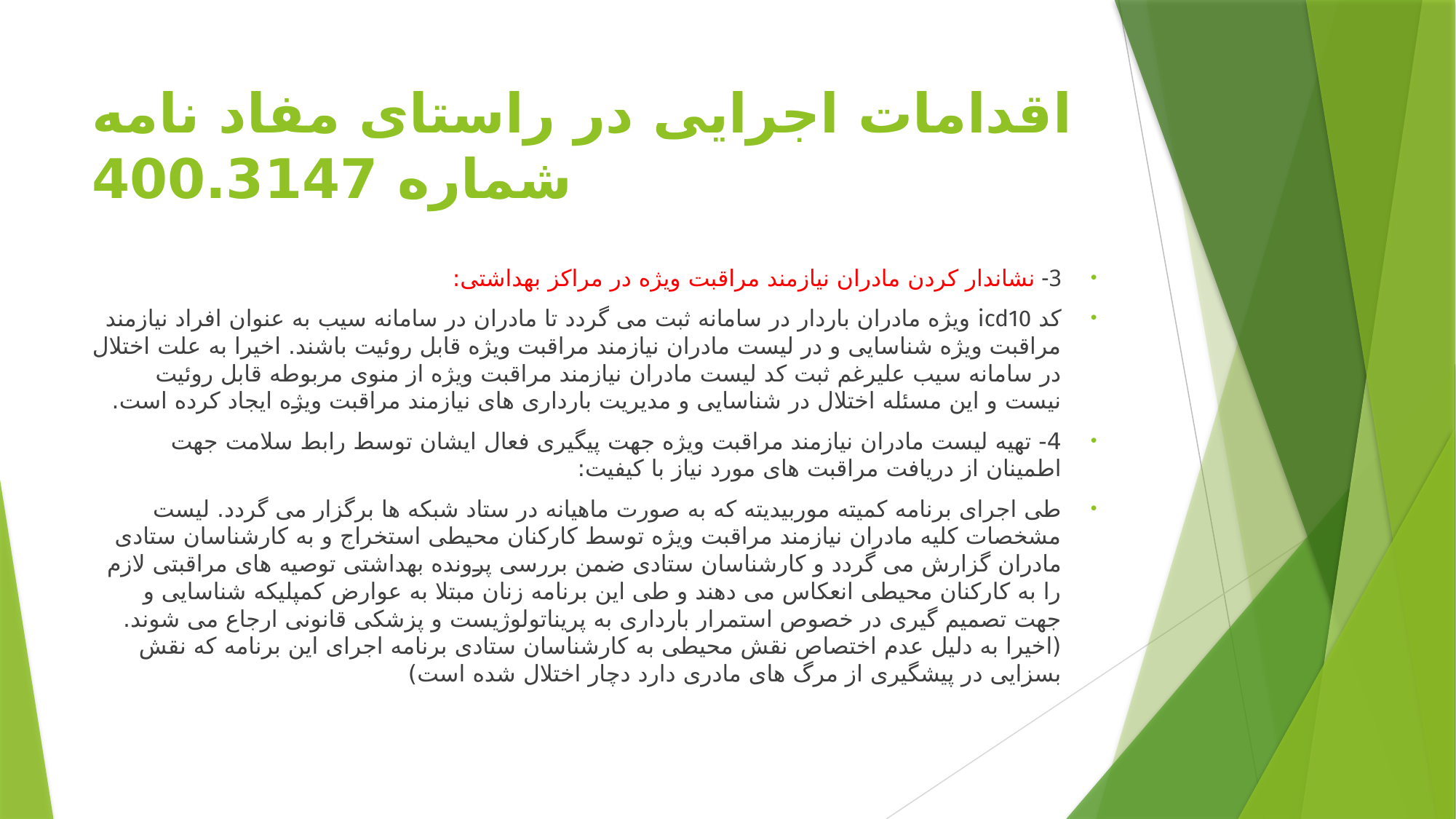

# اقدامات اجرایی در راستای مفاد نامه شماره 400.3147
3- نشاندار کردن مادران نیازمند مراقبت ویژه در مراکز بهداشتی:
کد icd10 ویژه مادران باردار در سامانه ثبت می گردد تا مادران در سامانه سیب به عنوان افراد نیازمند مراقبت ویژه شناسایی و در لیست مادران نیازمند مراقبت ویژه قابل روئیت باشند. اخیرا به علت اختلال در سامانه سیب علیرغم ثبت کد لیست مادران نیازمند مراقبت ویژه از منوی مربوطه قابل روئیت نیست و این مسئله اختلال در شناسایی و مدیریت بارداری های نیازمند مراقبت ویژه ایجاد کرده است.
4- تهیه لیست مادران نیازمند مراقبت ویژه جهت پیگیری فعال ایشان توسط رابط سلامت جهت اطمینان از دریافت مراقبت های مورد نیاز با کیفیت:
طی اجرای برنامه کمیته موربیدیته که به صورت ماهیانه در ستاد شبکه ها برگزار می گردد. لیست مشخصات کلیه مادران نیازمند مراقبت ویژه توسط کارکنان محیطی استخراج و به کارشناسان ستادی مادران گزارش می گردد و کارشناسان ستادی ضمن بررسی پرونده بهداشتی توصیه های مراقبتی لازم را به کارکنان محیطی انعکاس می دهند و طی این برنامه زنان مبتلا به عوارض کمپلیکه شناسایی و جهت تصمیم گیری در خصوص استمرار بارداری به پریناتولوژیست و پزشکی قانونی ارجاع می شوند.  (اخیرا به دلیل عدم اختصاص نقش محیطی به کارشناسان ستادی برنامه اجرای این برنامه که نقش بسزایی در پیشگیری از مرگ های مادری دارد دچار اختلال شده است)